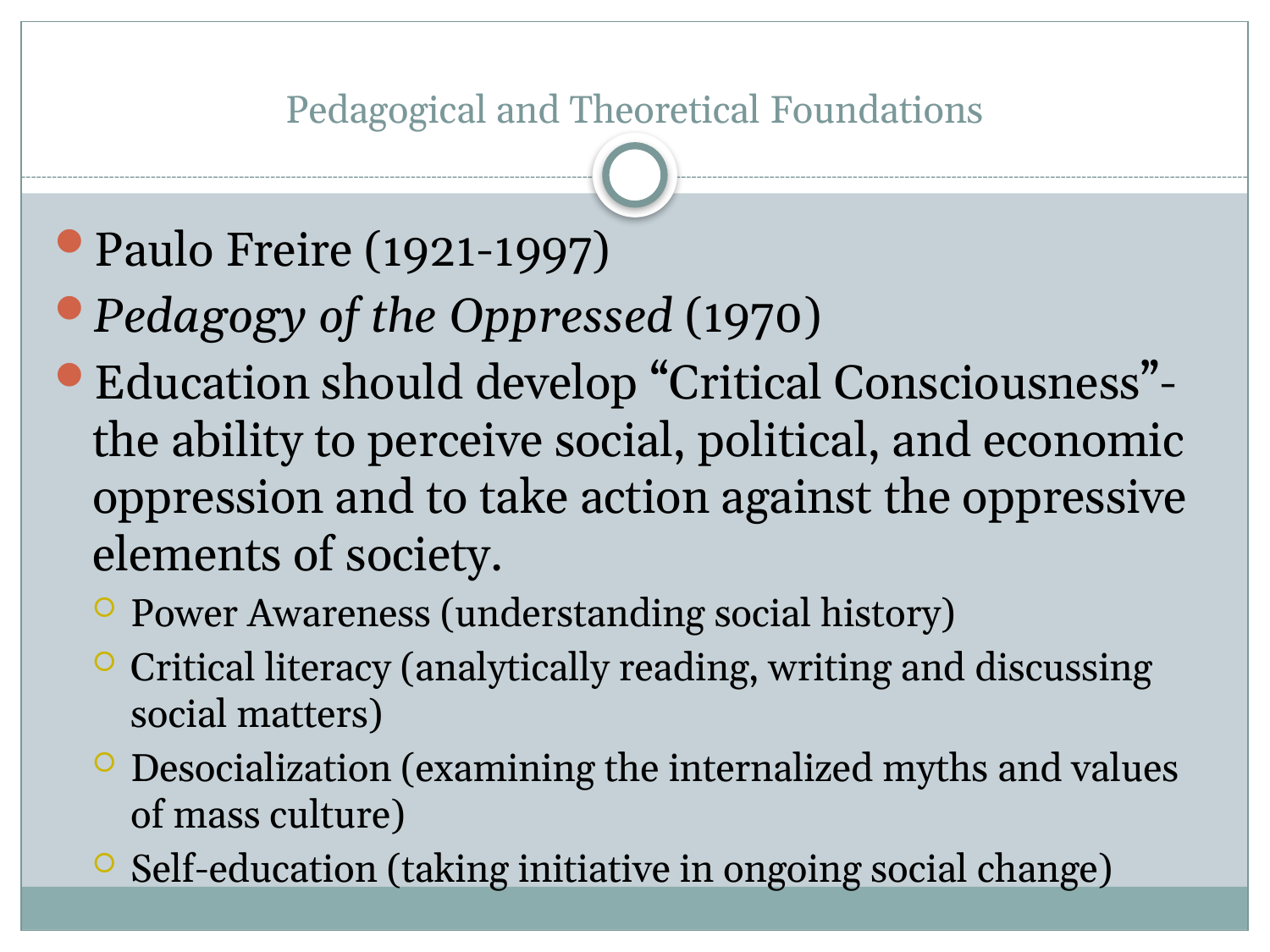

# Pedagogical and Theoretical Foundations
Paulo Freire (1921-1997)
Pedagogy of the Oppressed (1970)
Education should develop “Critical Consciousness”-the ability to perceive social, political, and economic oppression and to take action against the oppressive elements of society.
Power Awareness (understanding social history)
Critical literacy (analytically reading, writing and discussing social matters)
Desocialization (examining the internalized myths and values of mass culture)
Self-education (taking initiative in ongoing social change)